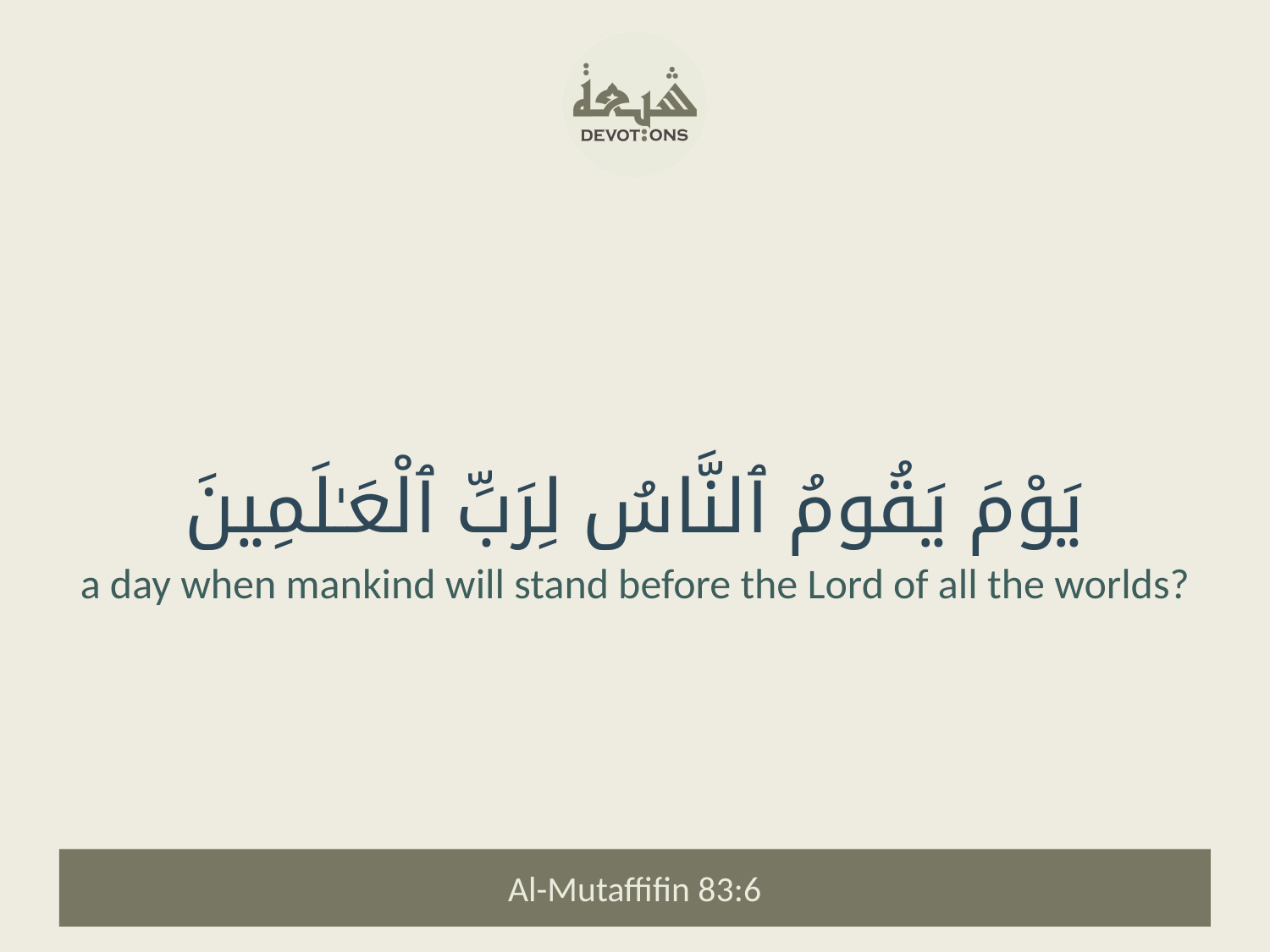

يَوْمَ يَقُومُ ٱلنَّاسُ لِرَبِّ ٱلْعَـٰلَمِينَ
a day when mankind will stand before the Lord of all the worlds?
Al-Mutaffifin 83:6